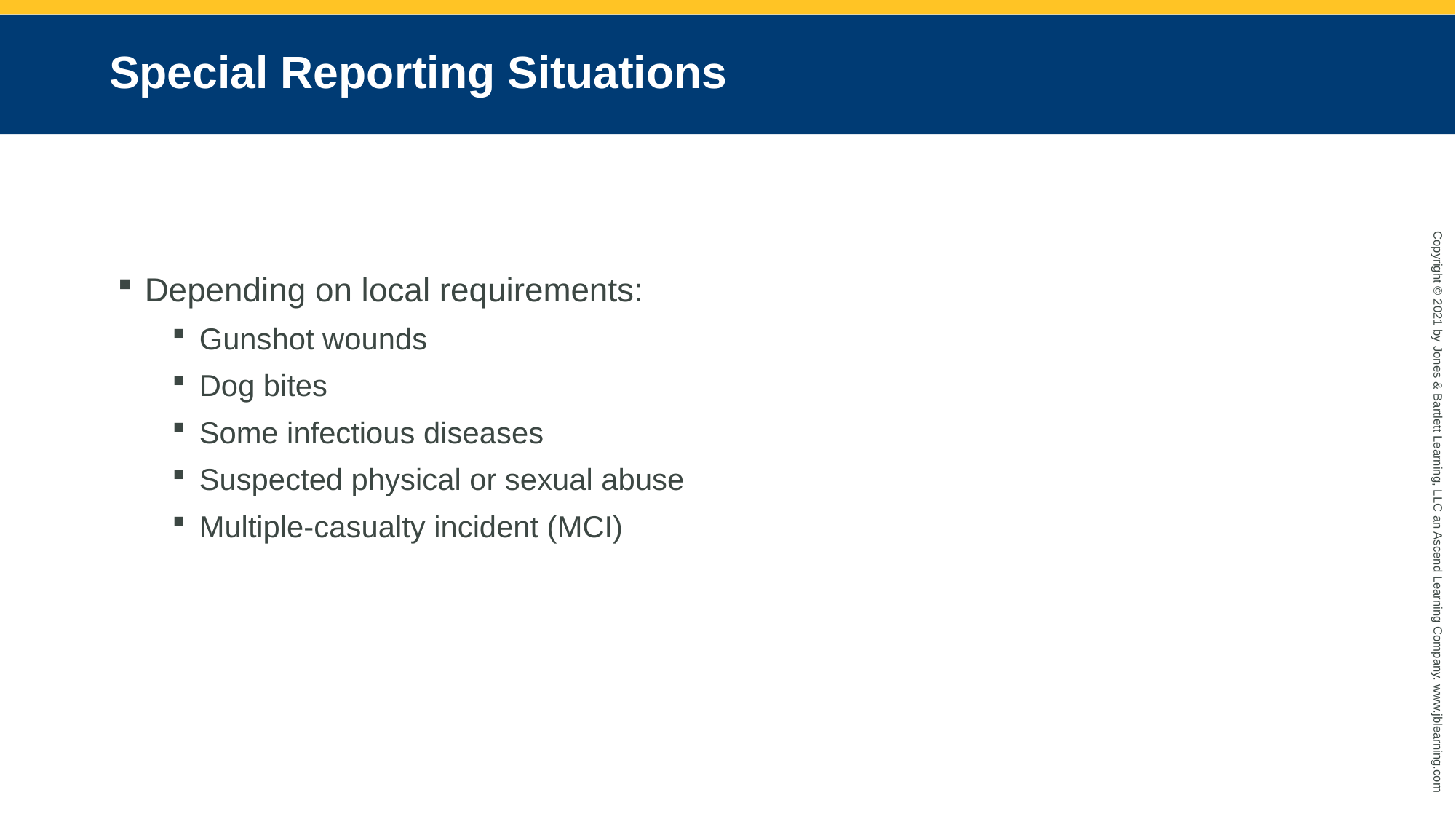

# Special Reporting Situations
Depending on local requirements:
Gunshot wounds
Dog bites
Some infectious diseases
Suspected physical or sexual abuse
Multiple-casualty incident (MCI)